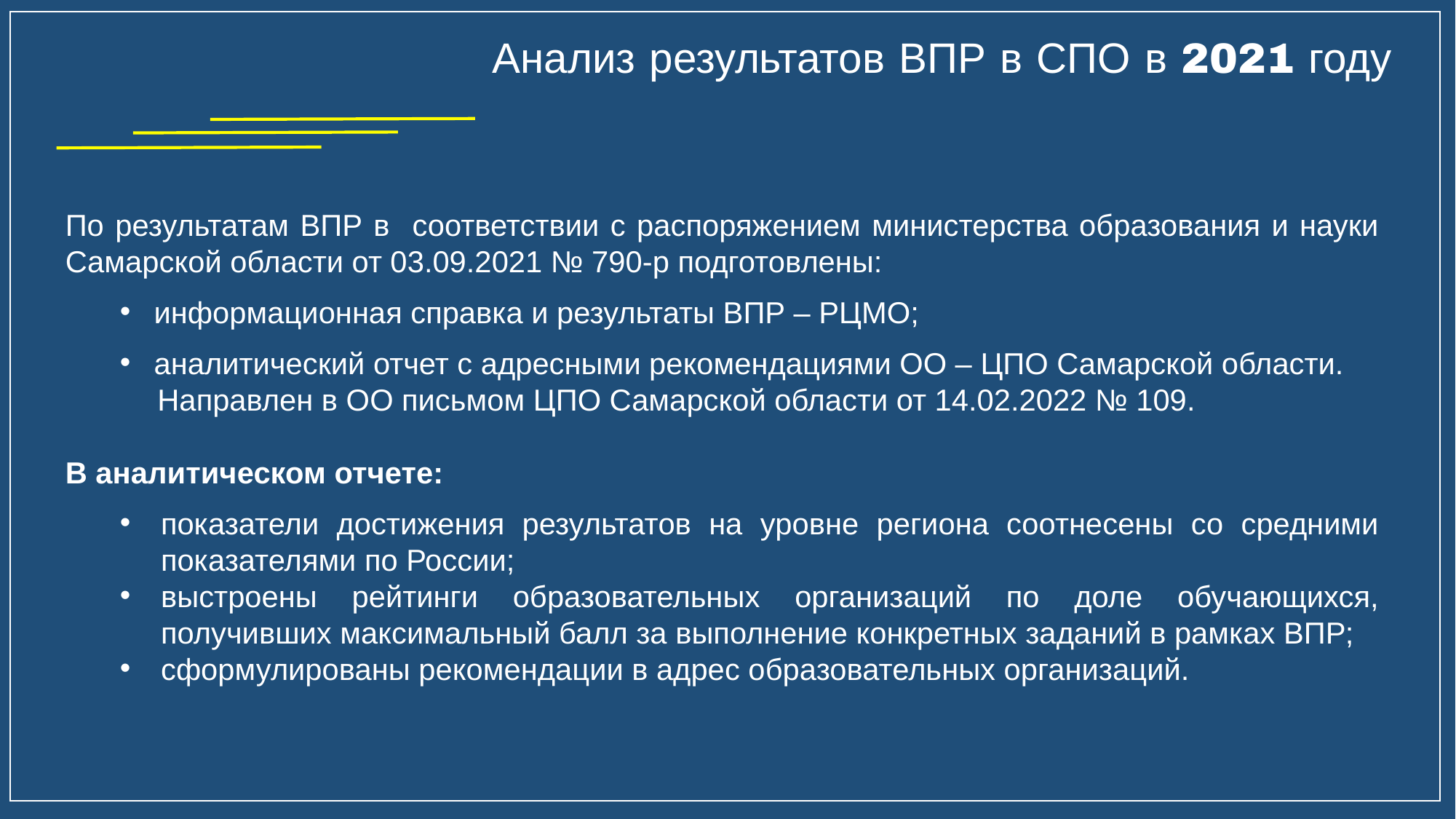

Анализ результатов ВПР в СПО в 2021 году
По результатам ВПР в  соответствии с распоряжением министерства образования и науки Самарской области от 03.09.2021 № 790-р подготовлены:

информационная справка и результаты ВПР – РЦМО;

аналитический отчет с адресными рекомендациями ОО – ЦПО Самарской области.
           Направлен в ОО письмом ЦПО Самарской области от 14.02.2022 № 109.

В аналитическом отчете:

показатели достижения результатов на уровне региона соотнесены со средними показателями по России;
выстроены рейтинги образовательных организаций по доле обучающихся, получивших максимальный балл за выполнение конкретных заданий в рамках ВПР;
сформулированы рекомендации в адрес образовательных организаций.